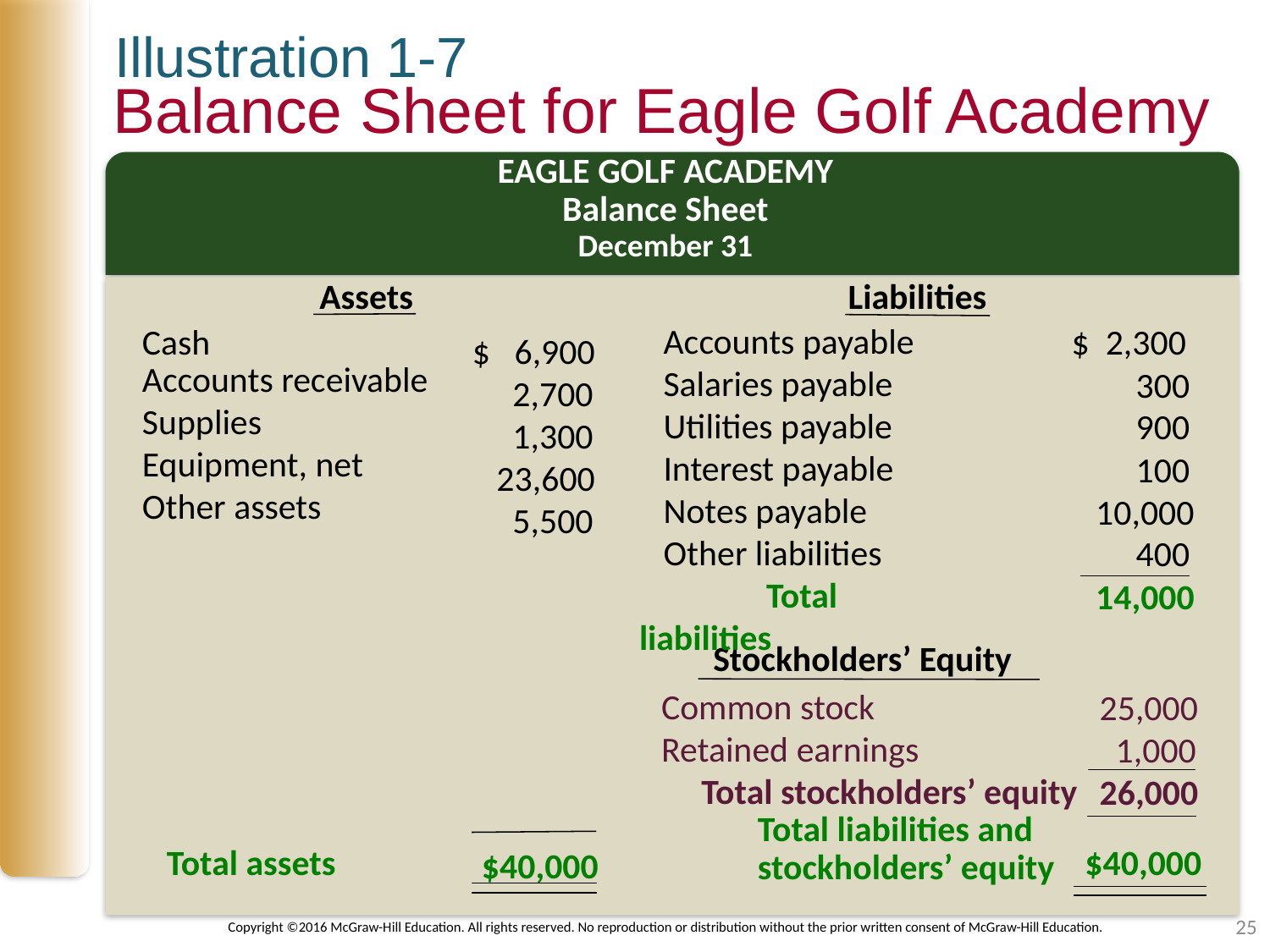

Illustration 1-7
# Balance Sheet for Eagle Golf Academy
EAGLE GOLF ACADEMY
Balance Sheet
December 31

Liabilities
Assets

$  2,300
        300
        900
        100
   10,000
        400
   14,000

   Accounts payable
   Salaries payable
   Utilities payable
   Interest payable
   Notes payable
   Other liabilities
	Total liabilities
   Cash
   Accounts receivable
   Supplies
   Equipment, net
   Other assets

$   6,900
     2,700
     1,300
   23,600
     5,500

Stockholders’ Equity
25,000
  1,000
26,000
Common stock
Retained earnings
     Total stockholders’ equity
            Total liabilities and
            stockholders’ equity
$40,000
$40,000
Total assets
Copyright ©2016 McGraw-Hill Education. All rights reserved. No reproduction or distribution without the prior written consent of McGraw-Hill Education.
25